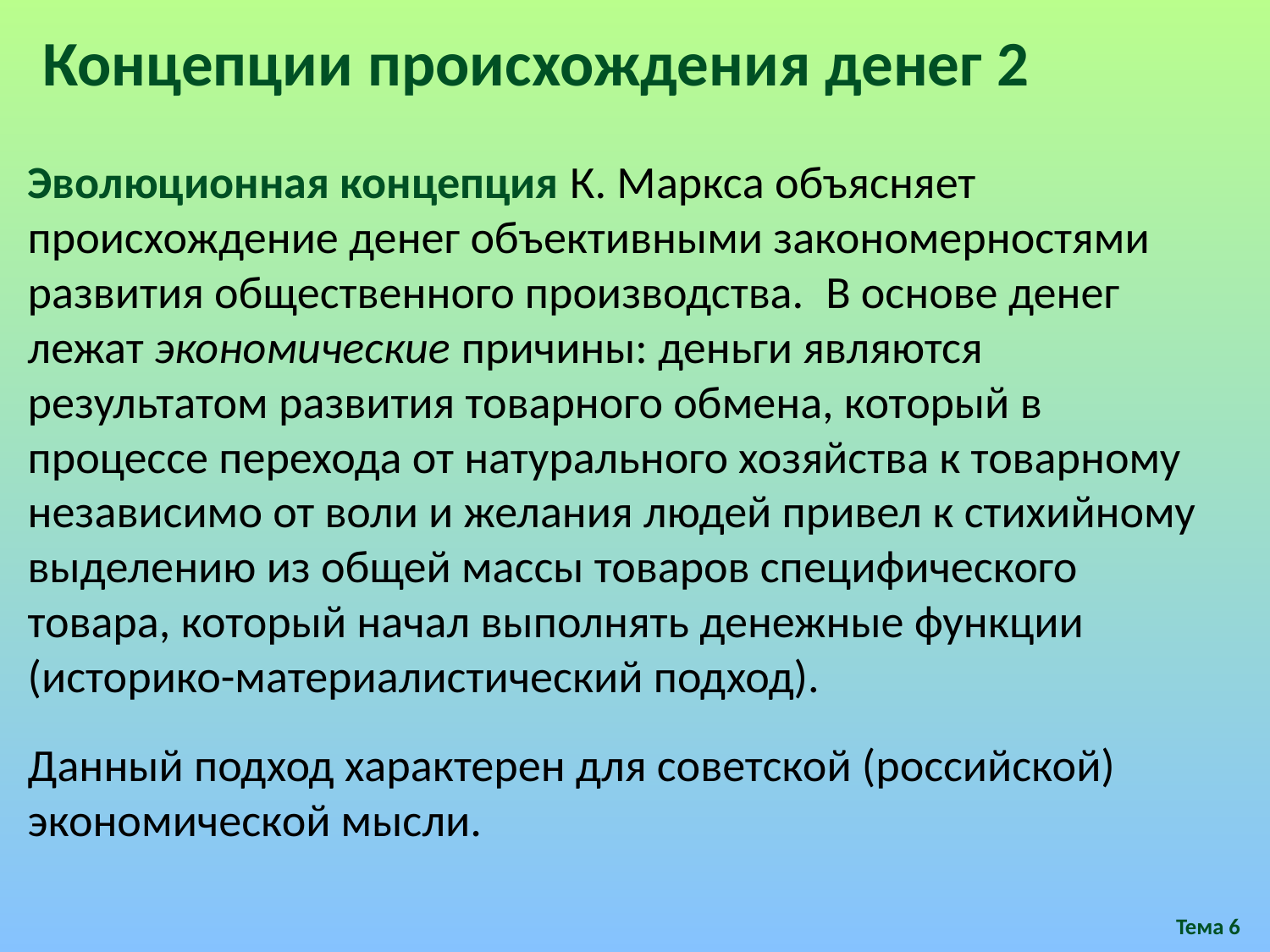

# Концепции происхождения денег 2
Эволюционная концепция К. Маркса объясняет происхождение денег объективными закономерностями развития общественного производства.  В основе денег лежат экономические причины: деньги являются результатом развития товарного обмена, который в процессе перехода от натурального хозяйства к товарному независимо от воли и желания людей привел к стихийному выделению из общей массы товаров специфического товара, который начал выполнять денежные функции (историко-материалистический подход).

Данный подход характерен для советской (российской) экономической мысли.
Тема 6